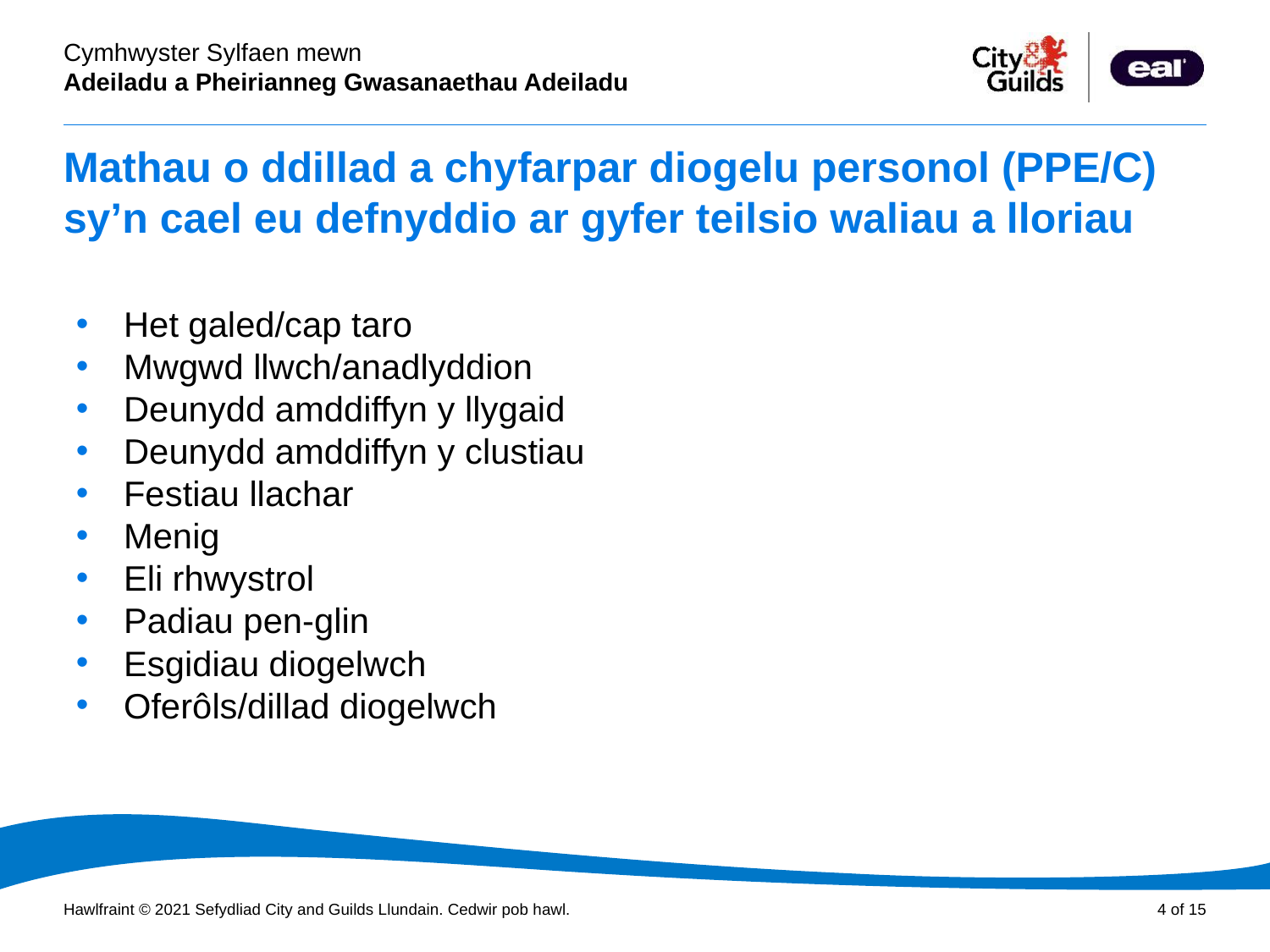

# Mathau o ddillad a chyfarpar diogelu personol (PPE/C) sy’n cael eu defnyddio ar gyfer teilsio waliau a lloriau
Het galed/cap taro
Mwgwd llwch/anadlyddion
Deunydd amddiffyn y llygaid
Deunydd amddiffyn y clustiau
Festiau llachar
Menig
Eli rhwystrol
Padiau pen-glin
Esgidiau diogelwch
Oferôls/dillad diogelwch